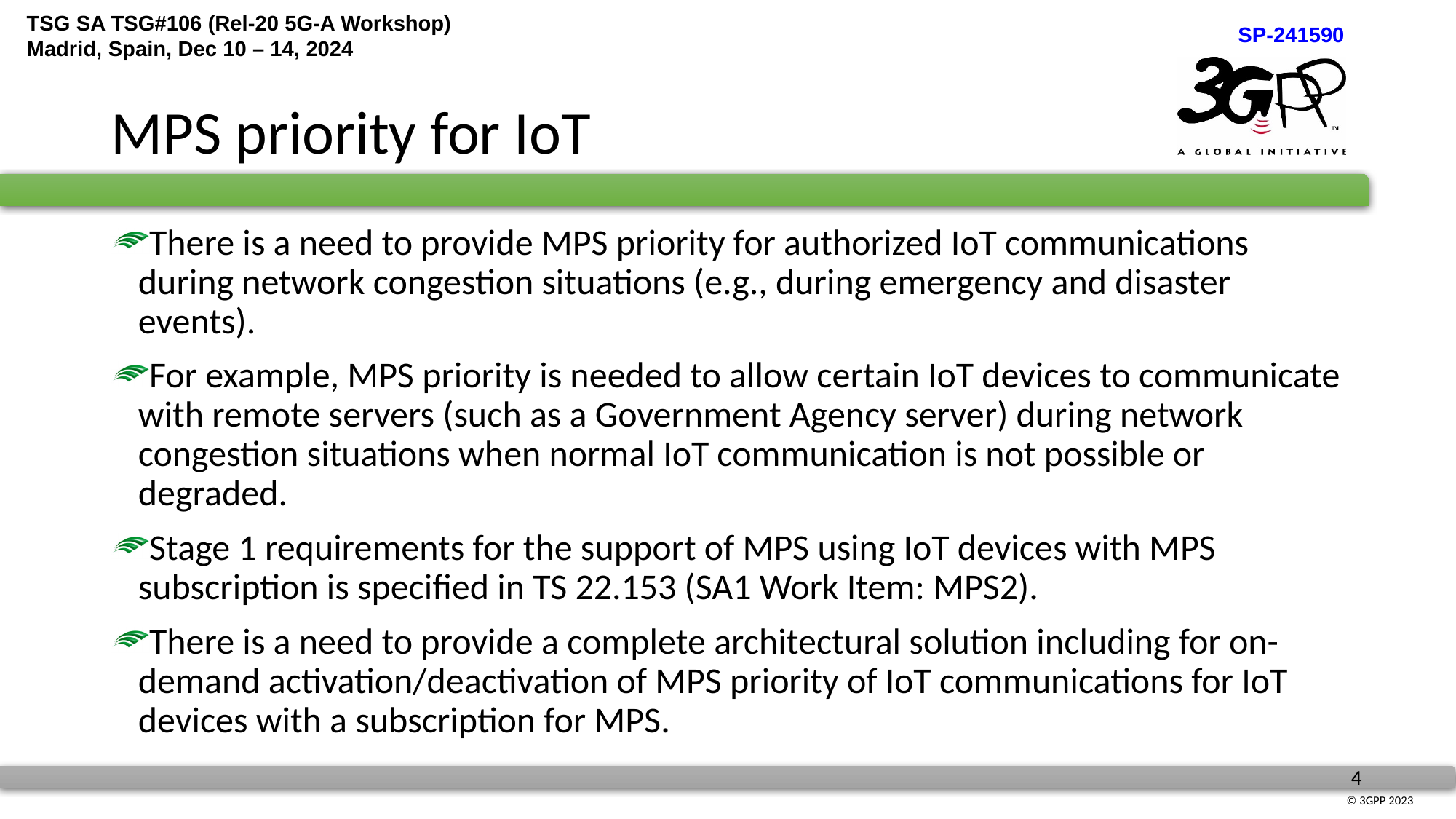

# MPS priority for IoT
There is a need to provide MPS priority for authorized IoT communications during network congestion situations (e.g., during emergency and disaster events).
For example, MPS priority is needed to allow certain IoT devices to communicate with remote servers (such as a Government Agency server) during network congestion situations when normal IoT communication is not possible or degraded.
Stage 1 requirements for the support of MPS using IoT devices with MPS subscription is specified in TS 22.153 (SA1 Work Item: MPS2).
There is a need to provide a complete architectural solution including for on-demand activation/deactivation of MPS priority of IoT communications for IoT devices with a subscription for MPS.